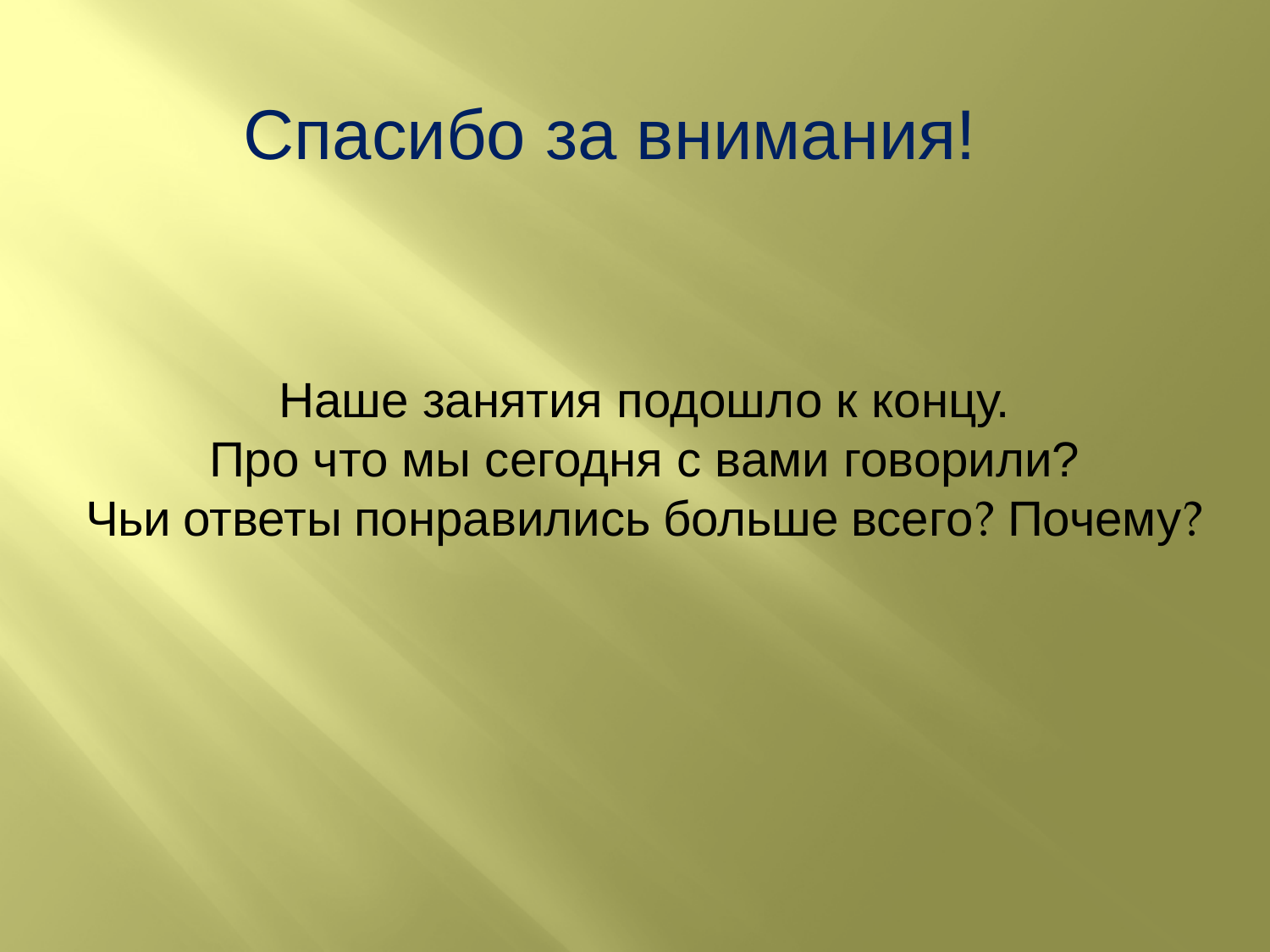

Спасибо за внимания!

Наше занятия подошло к концу.
Про что мы сегодня с вами говорили?
Чьи ответы понравились больше всего? Почему?